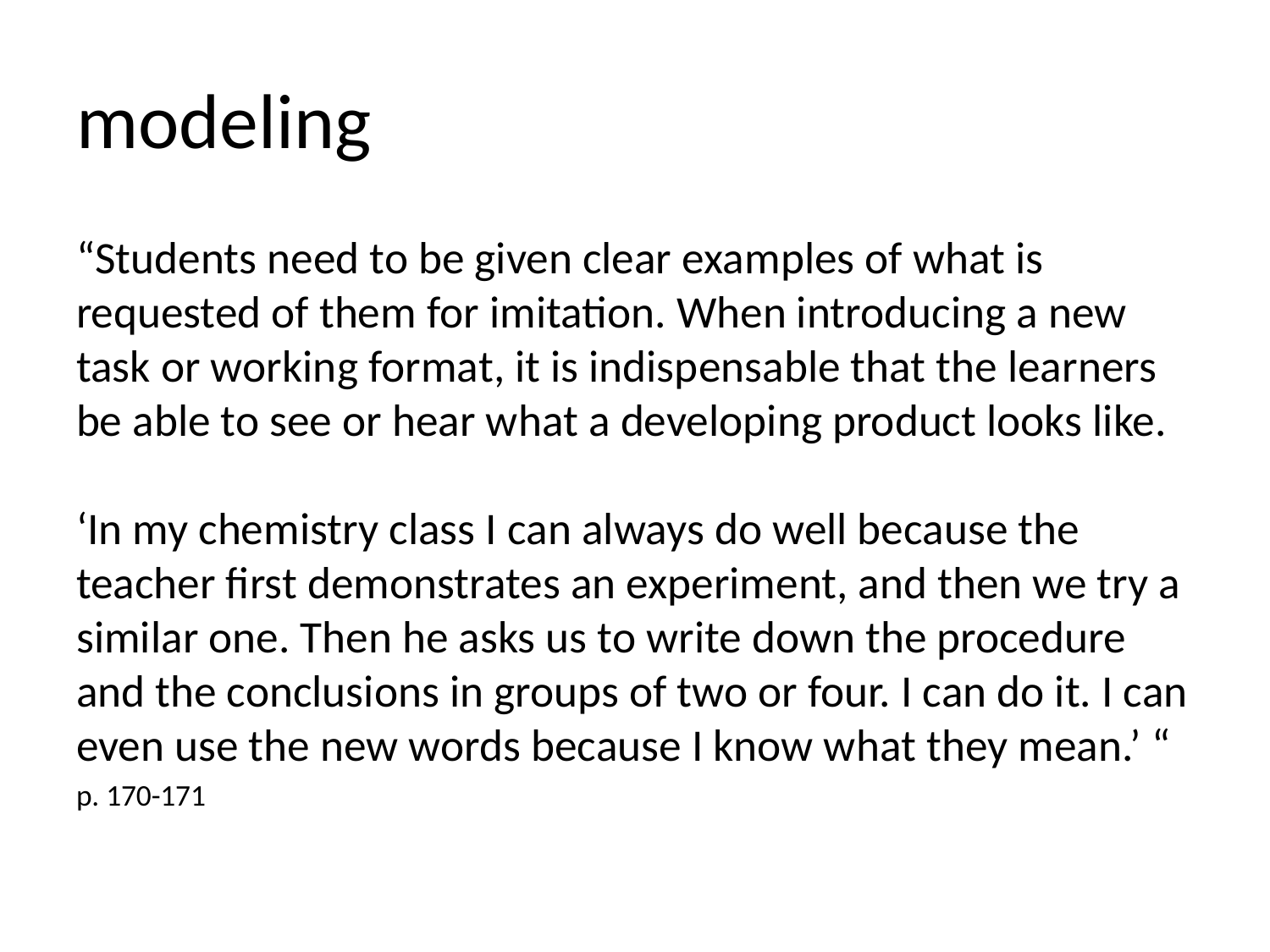

# modeling
“Students need to be given clear examples of what is requested of them for imitation. When introducing a new task or working format, it is indispensable that the learners be able to see or hear what a developing product looks like.
‘In my chemistry class I can always do well because the teacher first demonstrates an experiment, and then we try a similar one. Then he asks us to write down the procedure and the conclusions in groups of two or four. I can do it. I can even use the new words because I know what they mean.’ “
p. 170-171